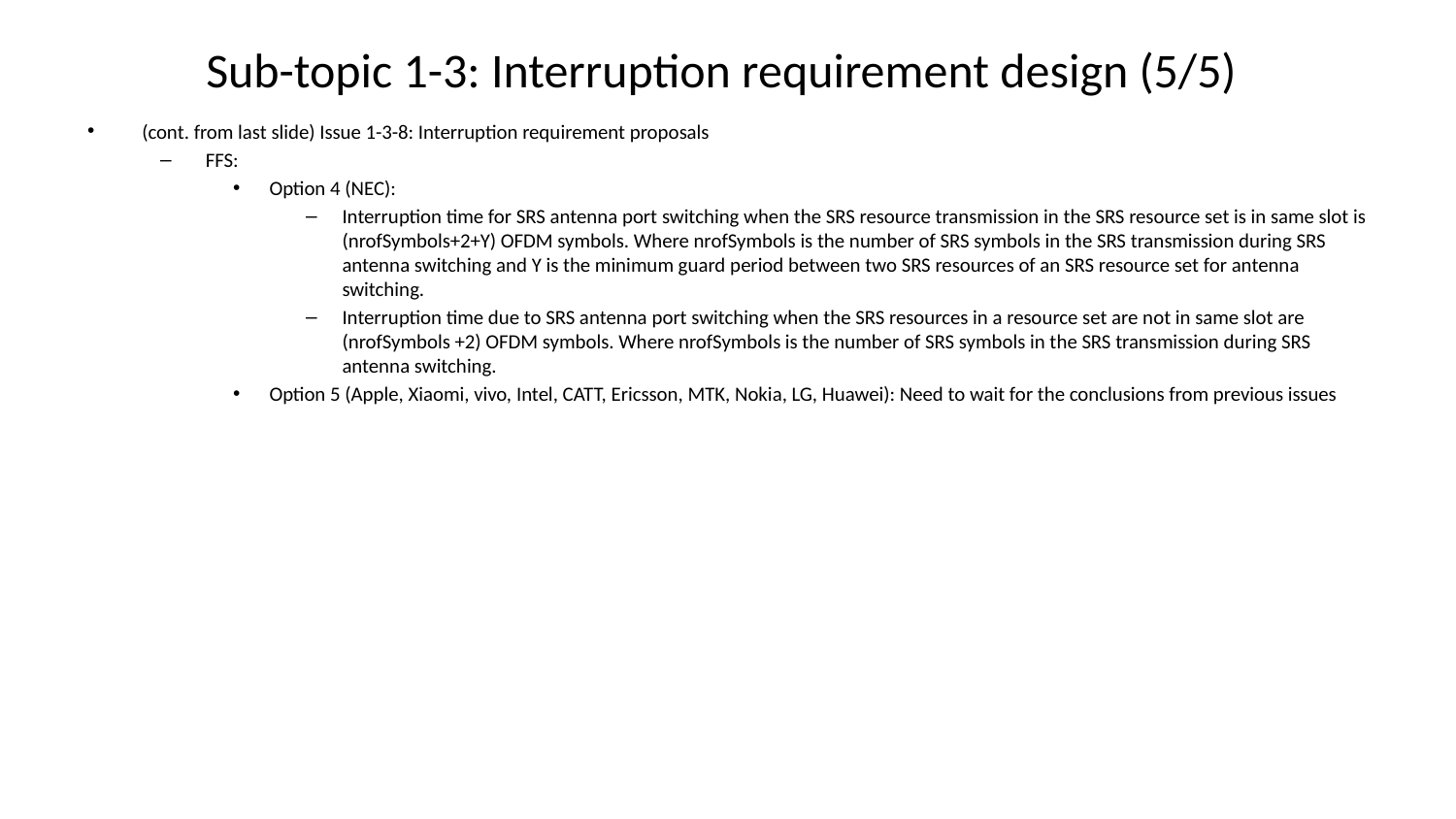

# Sub-topic 1-3: Interruption requirement design (5/5)
(cont. from last slide) Issue 1-3-8: Interruption requirement proposals
FFS:
Option 4 (NEC):
Interruption time for SRS antenna port switching when the SRS resource transmission in the SRS resource set is in same slot is (nrofSymbols+2+Y) OFDM symbols. Where nrofSymbols is the number of SRS symbols in the SRS transmission during SRS antenna switching and Y is the minimum guard period between two SRS resources of an SRS resource set for antenna switching.
Interruption time due to SRS antenna port switching when the SRS resources in a resource set are not in same slot are (nrofSymbols +2) OFDM symbols. Where nrofSymbols is the number of SRS symbols in the SRS transmission during SRS antenna switching.
Option 5 (Apple, Xiaomi, vivo, Intel, CATT, Ericsson, MTK, Nokia, LG, Huawei): Need to wait for the conclusions from previous issues